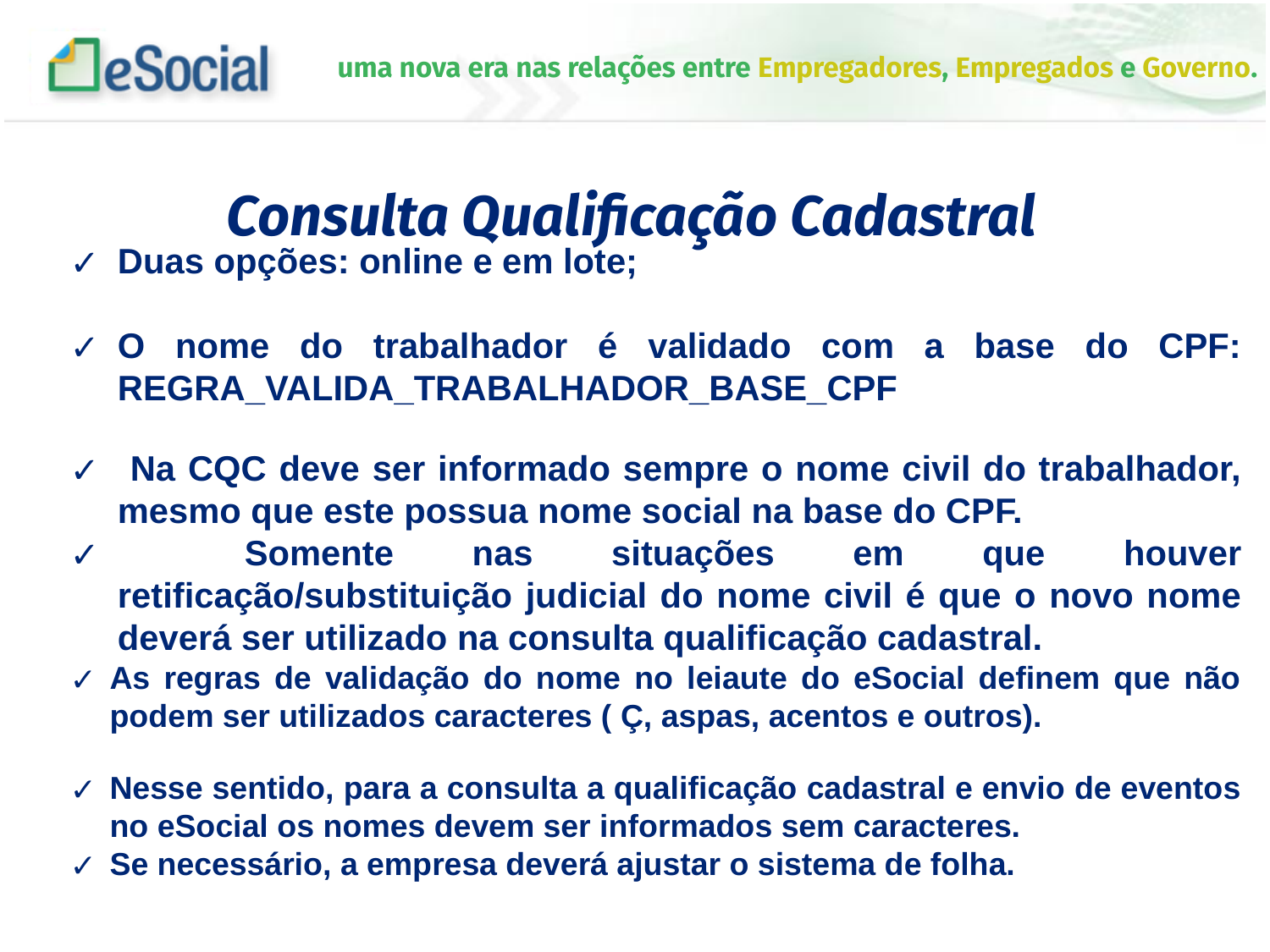

Consulta Qualificação Cadastral

Duas opções: online e em lote;

O nome do trabalhador é validado com a base do CPF: REGRA_VALIDA_TRABALHADOR_BASE_CPF

 Na CQC deve ser informado sempre o nome civil do trabalhador, mesmo que este possua nome social na base do CPF.
	Somente nas situações em que houver retificação/substituição judicial do nome civil é que o novo nome deverá ser utilizado na consulta qualificação cadastral.
As regras de validação do nome no leiaute do eSocial definem que não podem ser utilizados caracteres ( Ç, aspas, acentos e outros).

Nesse sentido, para a consulta a qualificação cadastral e envio de eventos no eSocial os nomes devem ser informados sem caracteres.
Se necessário, a empresa deverá ajustar o sistema de folha.